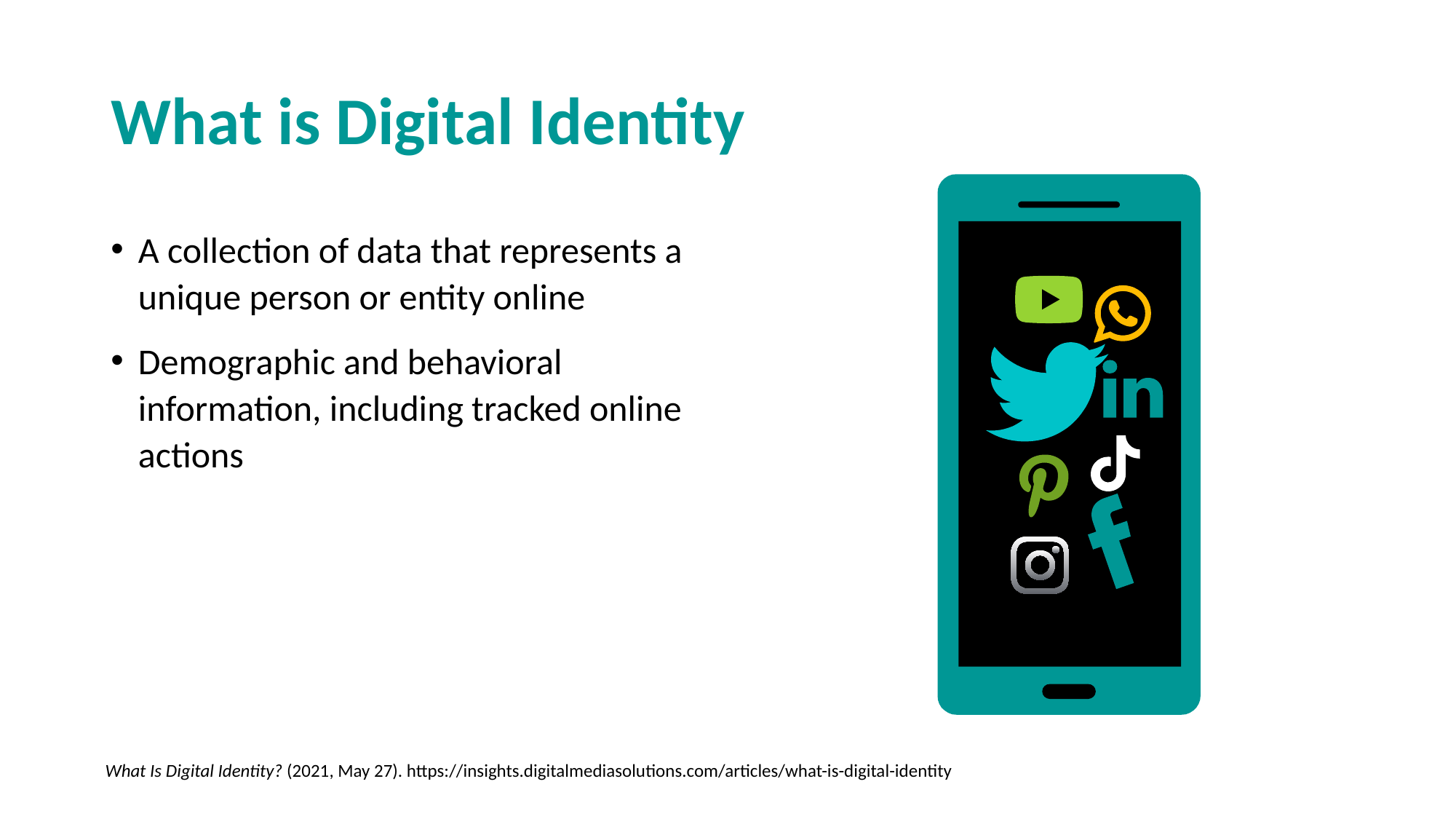

# What is Digital Identity

A collection of data that represents a unique person or entity online
Demographic and behavioral information, including tracked online actions
What Is Digital Identity? (2021, May 27). https://insights.digitalmediasolutions.com/articles/what-is-digital-identity